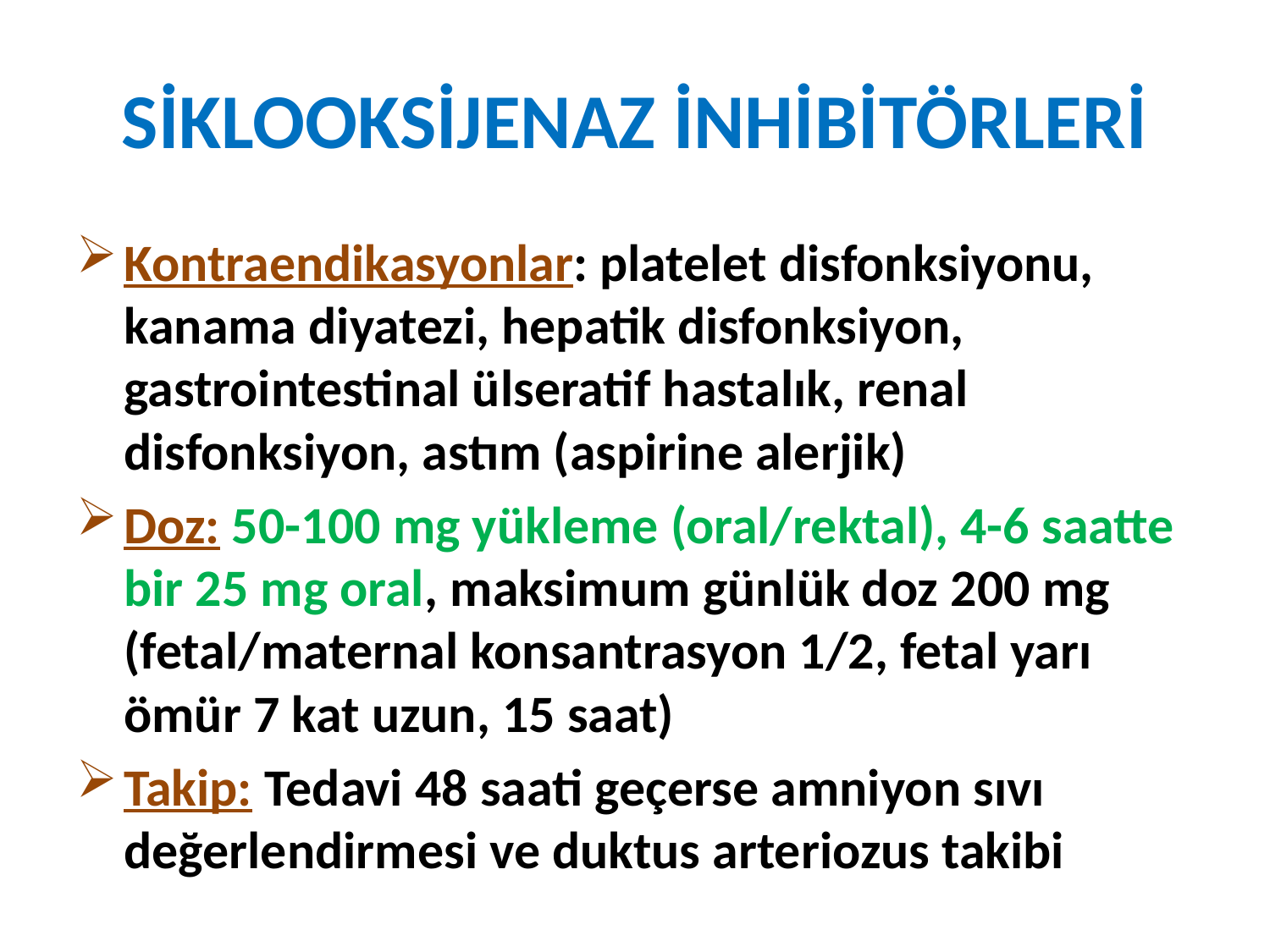

# SİKLOOKSİJENAZ İNHİBİTÖRLERİ
Kontraendikasyonlar: platelet disfonksiyonu, kanama diyatezi, hepatik disfonksiyon, gastrointestinal ülseratif hastalık, renal disfonksiyon, astım (aspirine alerjik)
Doz: 50-100 mg yükleme (oral/rektal), 4-6 saatte bir 25 mg oral, maksimum günlük doz 200 mg (fetal/maternal konsantrasyon 1/2, fetal yarı ömür 7 kat uzun, 15 saat)
Takip: Tedavi 48 saati geçerse amniyon sıvı değerlendirmesi ve duktus arteriozus takibi